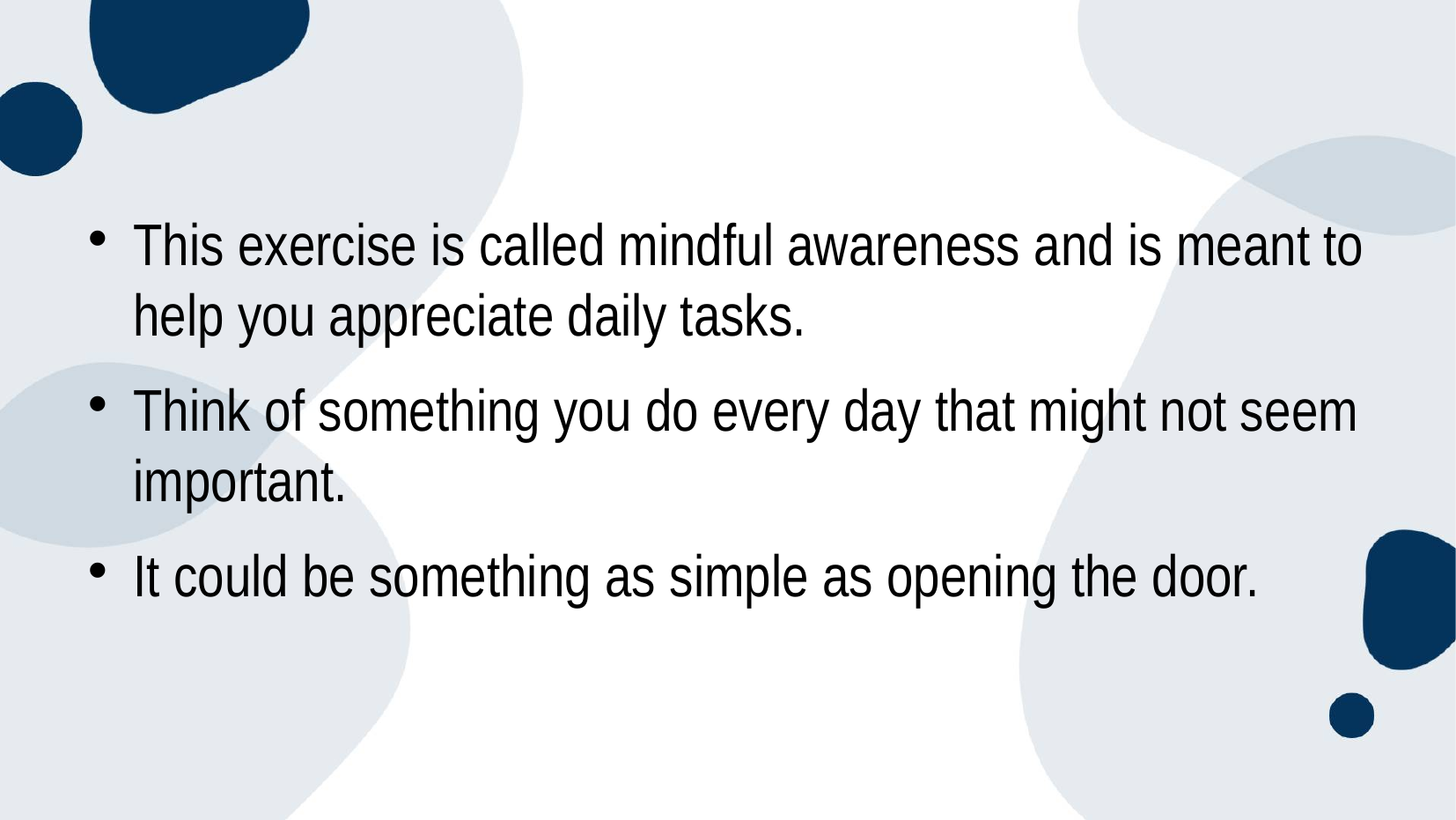

This exercise is called mindful awareness and is meant to help you appreciate daily tasks.
Think of something you do every day that might not seem important.
It could be something as simple as opening the door.